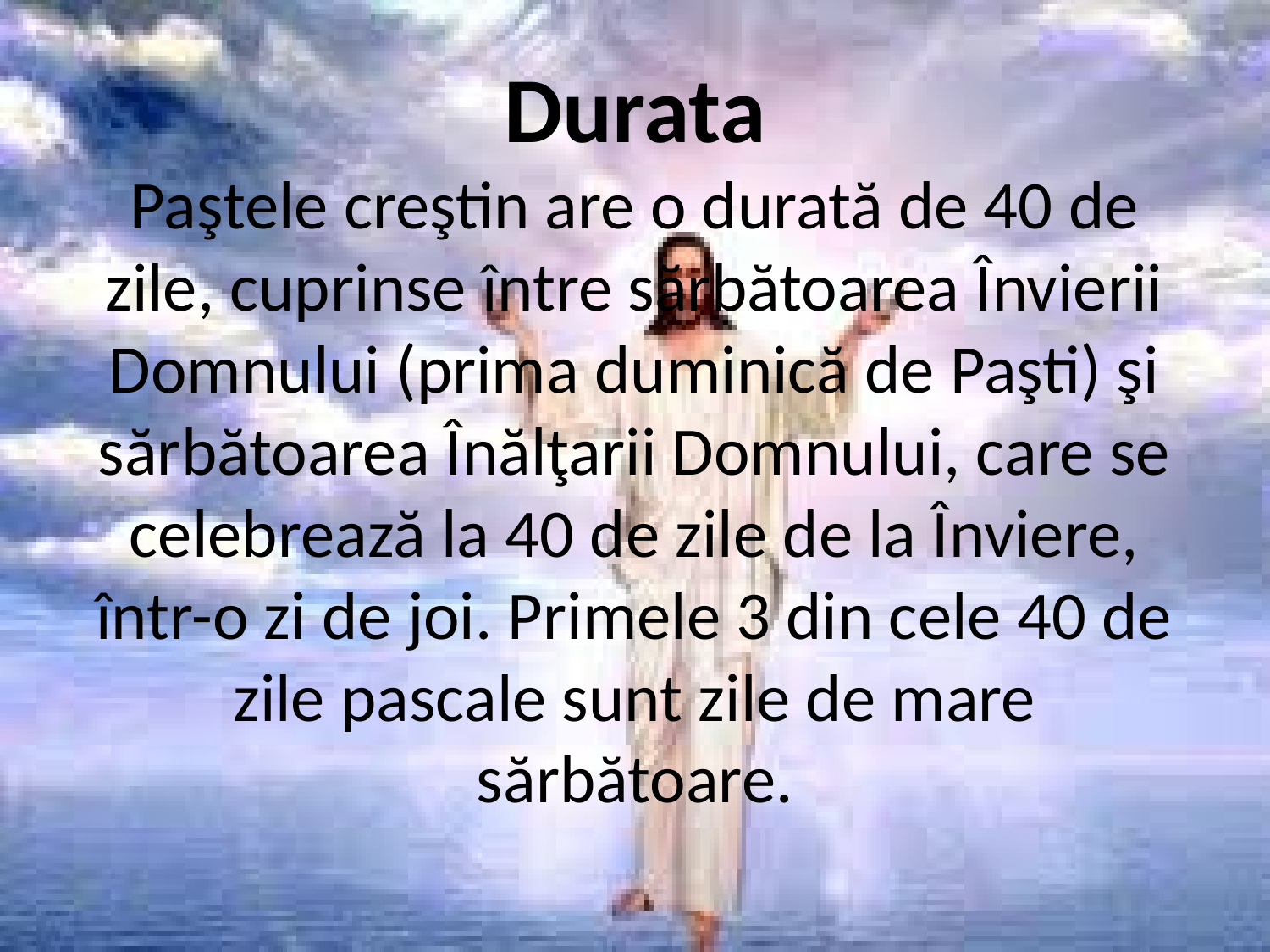

# Durata Paştele creştin are o durată de 40 de zile, cuprinse între sărbătoarea Învierii Domnului (prima duminică de Paşti) şi sărbătoarea Înălţarii Domnului, care se celebrează la 40 de zile de la Înviere, într-o zi de joi. Primele 3 din cele 40 de zile pascale sunt zile de mare sărbătoare.